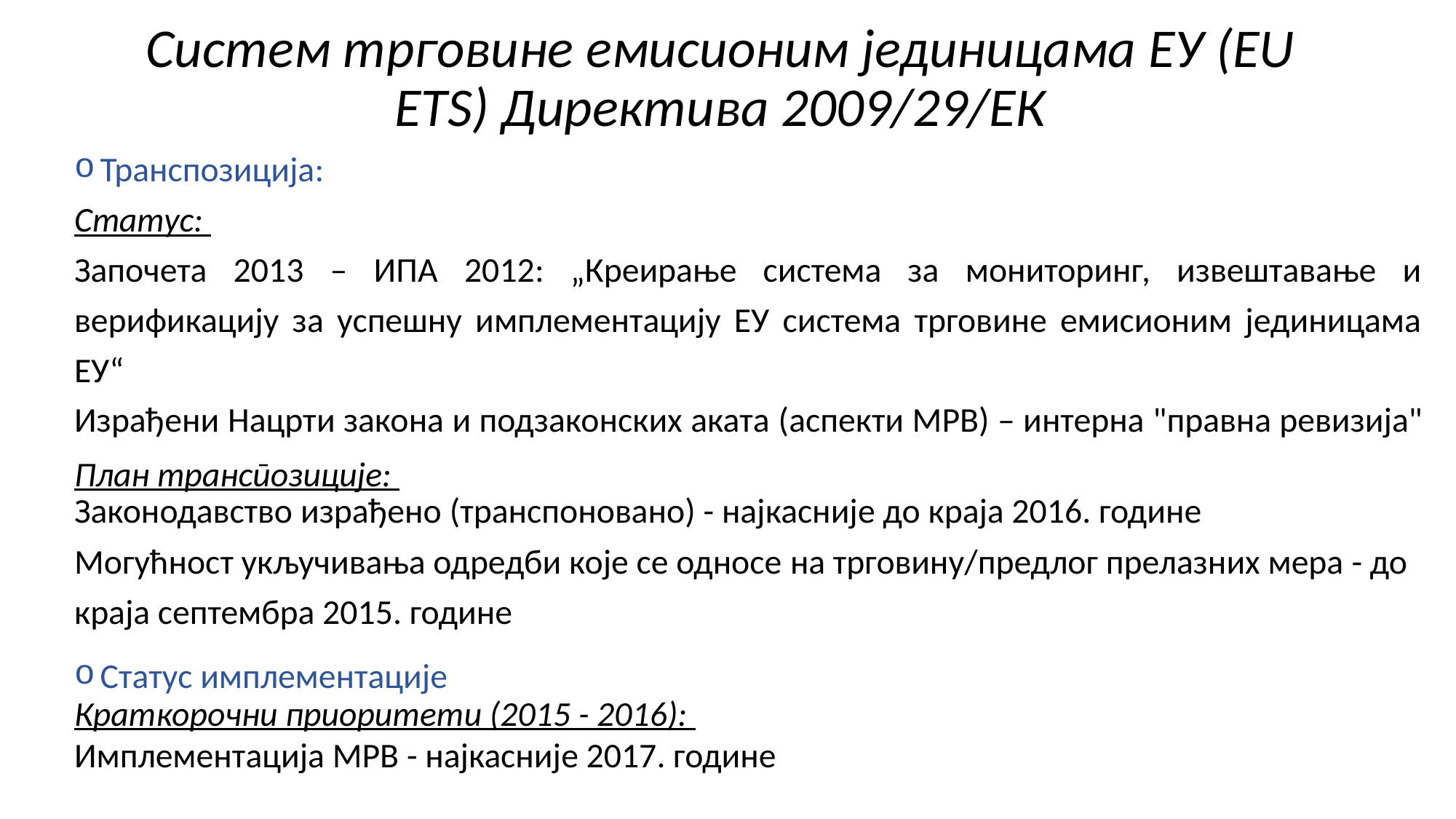

# Систем трговине емисионим јединицама ЕУ (EU ETS) Директива 2009/29/ЕК
Транспозиција:
Статус:
Започета 2013 – ИПА 2012: „Креирање система за мониторинг, извештавање и верификацију за успешну имплементацију ЕУ система трговине емисионим јединицама ЕУ“
Израђени Нацрти закона и подзаконских аката (аспекти МРВ) – интерна "правна ревизија"
План транспозиције:
Законодавство израђено (транспоновано) - најкасније до краја 2016. године
Могућност укључивања одредби које се односе на трговину/предлог прелазних мера - до краја септембра 2015. године

Статус имплементације
Краткорочни приоритети (2015 - 2016):
Имплементација МРВ - најкасније 2017. године